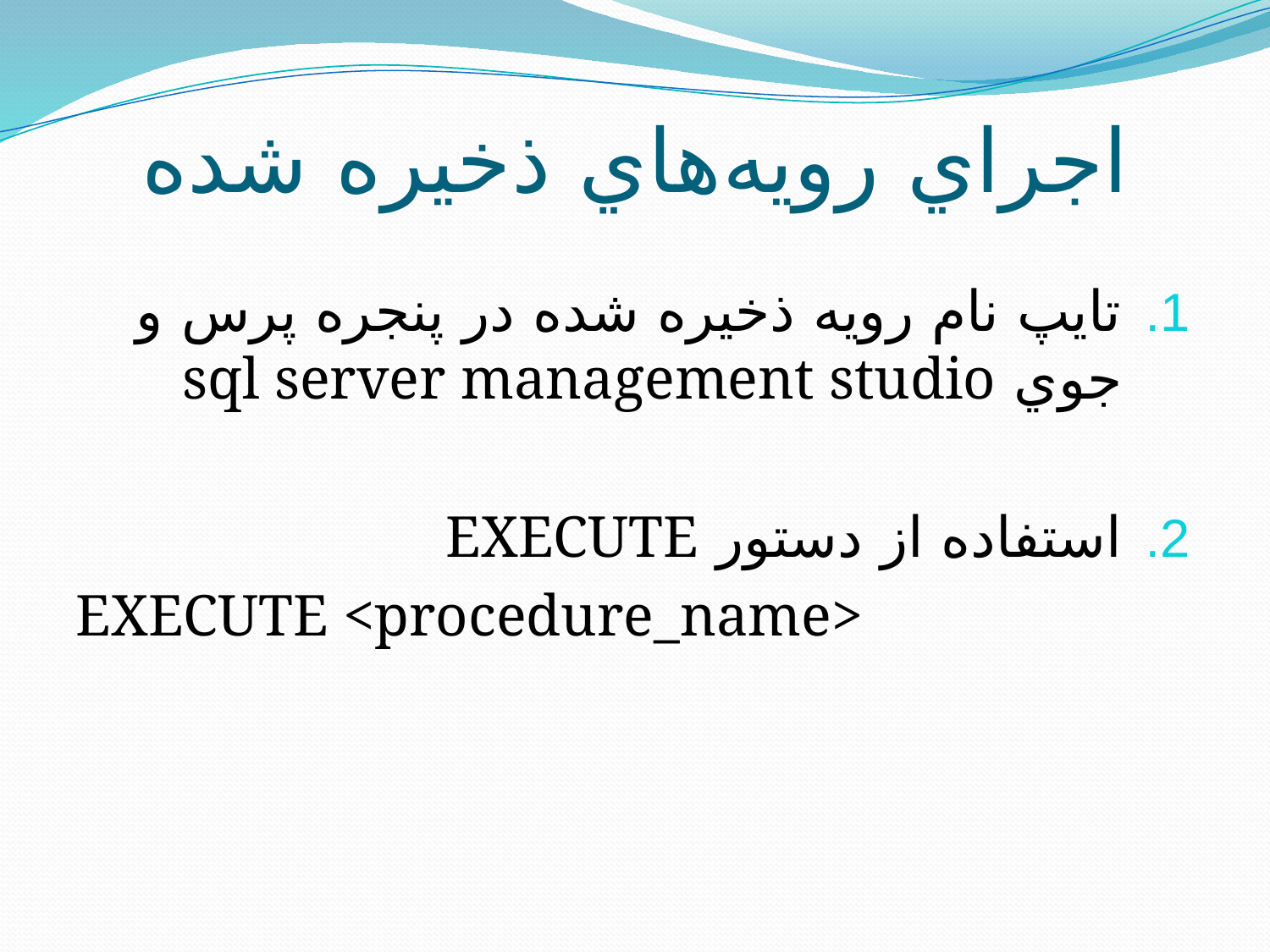

# اجراي رويه‌هاي ذخيره شده
تايپ نام رويه ذخيره شده در پنجره پرس و جوي sql server management studio

استفاده از دستور EXECUTE
EXECUTE <procedure_name>